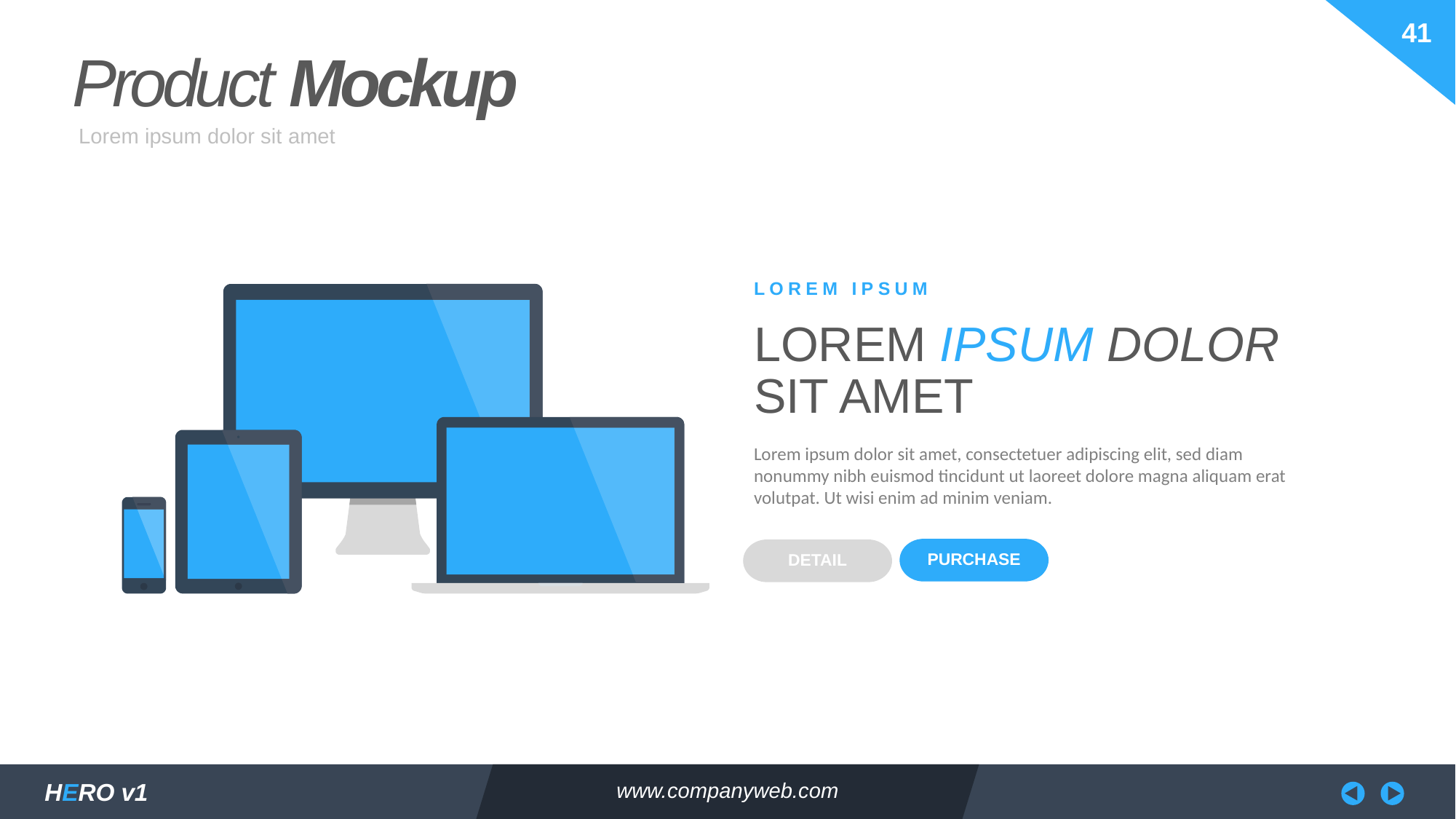

Product Mockup
Lorem ipsum dolor sit amet
LOREM IPSUM

LOREM IPSUM DOLOR
SIT AMET

Lorem ipsum dolor sit amet, consectetuer adipiscing elit, sed diam nonummy nibh euismod tincidunt ut laoreet dolore magna aliquam erat volutpat. Ut wisi enim ad minim veniam.

PURCHASE
DETAIL